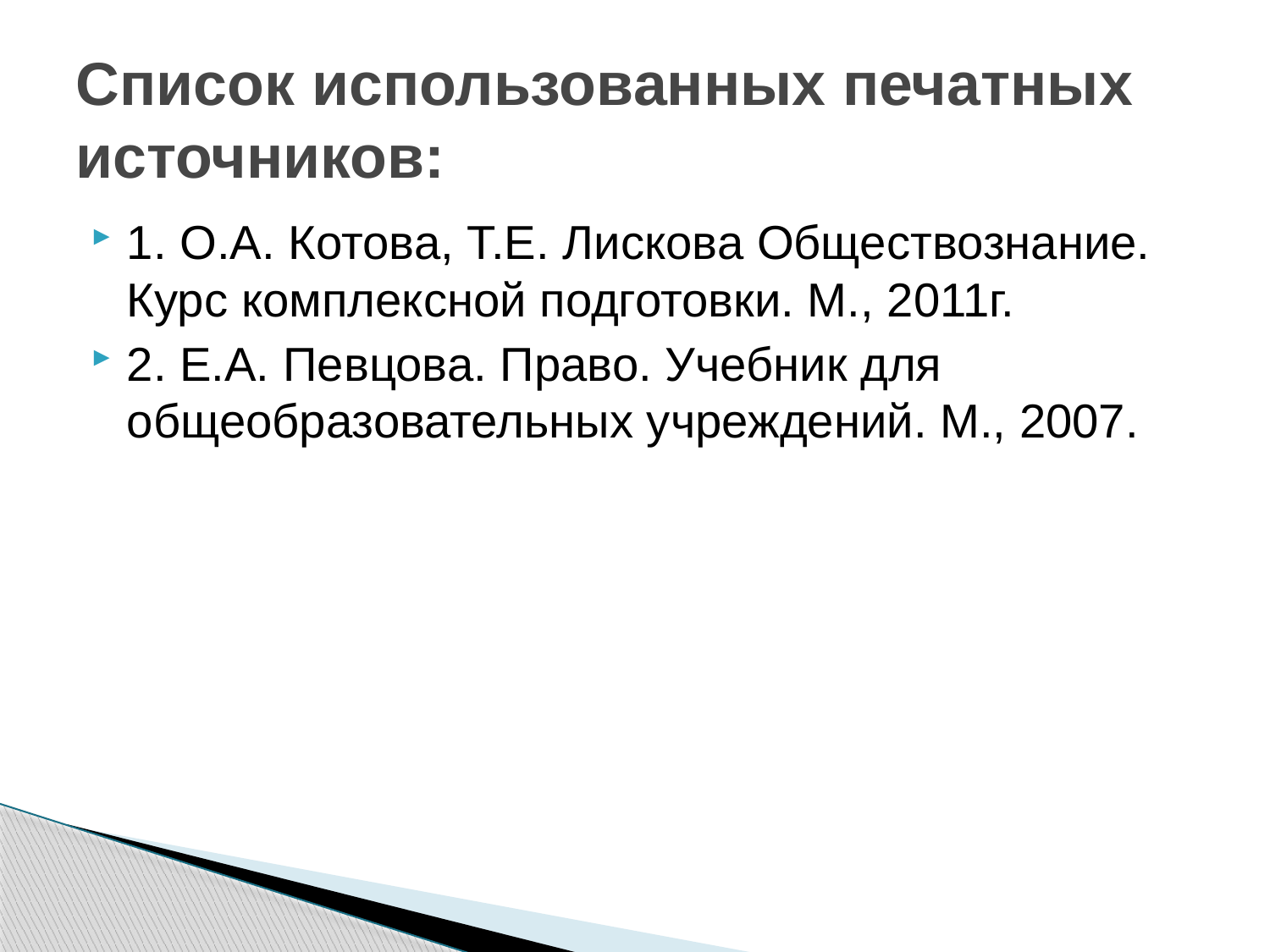

# Список использованных печатных источников:
1. О.А. Котова, Т.Е. Лискова Обществознание. Курс комплексной подготовки. М., 2011г.
2. Е.А. Певцова. Право. Учебник для общеобразовательных учреждений. М., 2007.